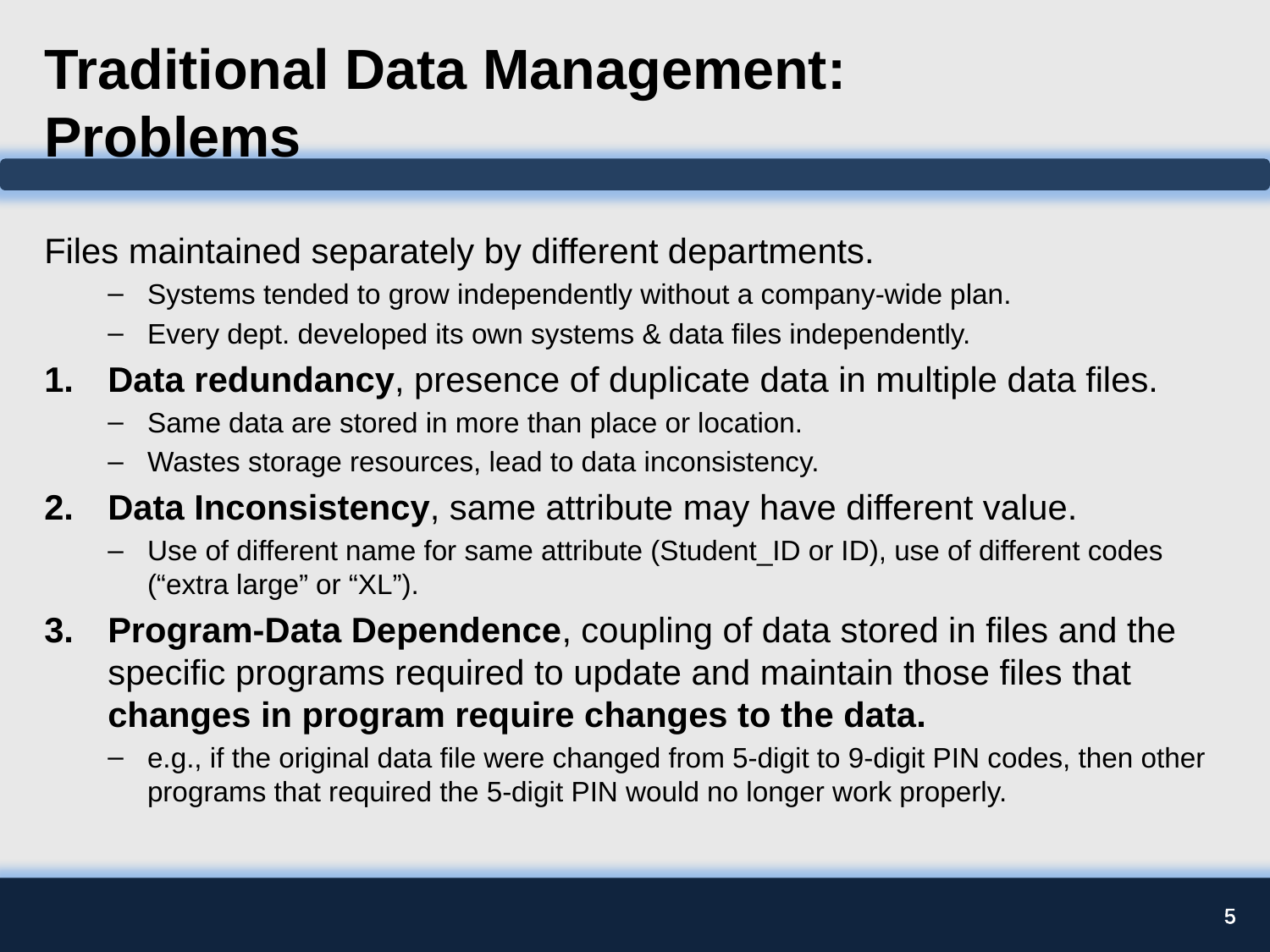

# Traditional Data Management: Problems
Files maintained separately by different departments.
Systems tended to grow independently without a company-wide plan.
Every dept. developed its own systems & data files independently.
Data redundancy, presence of duplicate data in multiple data files.
Same data are stored in more than place or location.
Wastes storage resources, lead to data inconsistency.
Data Inconsistency, same attribute may have different value.
Use of different name for same attribute (Student_ID or ID), use of different codes (“extra large” or “XL”).
Program-Data Dependence, coupling of data stored in files and the specific programs required to update and maintain those files that changes in program require changes to the data.
e.g., if the original data file were changed from 5-digit to 9-digit PIN codes, then other programs that required the 5-digit PIN would no longer work properly.
5